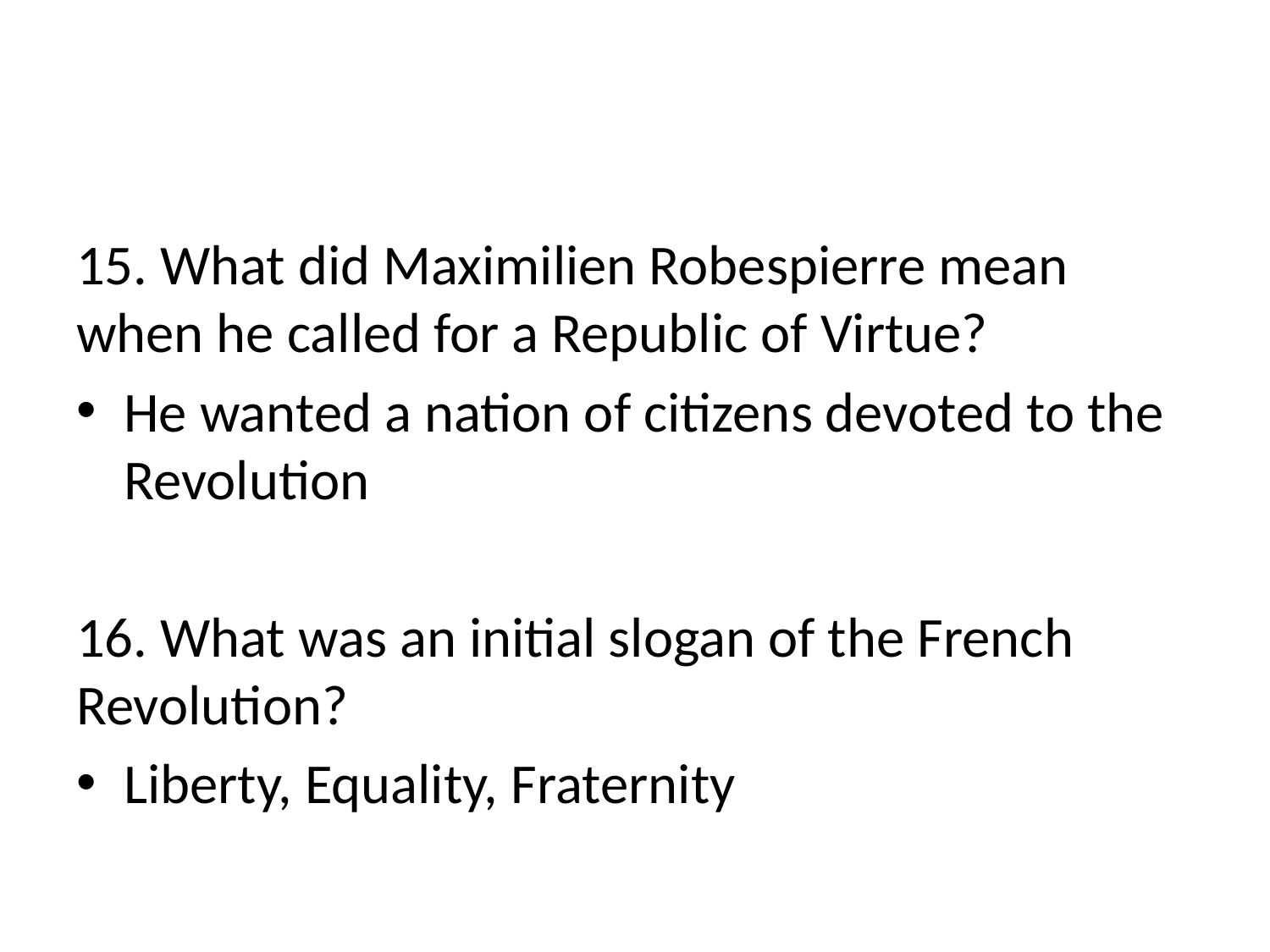

#
15. What did Maximilien Robespierre mean when he called for a Republic of Virtue?
He wanted a nation of citizens devoted to the Revolution

16. What was an initial slogan of the French Revolution?
Liberty, Equality, Fraternity